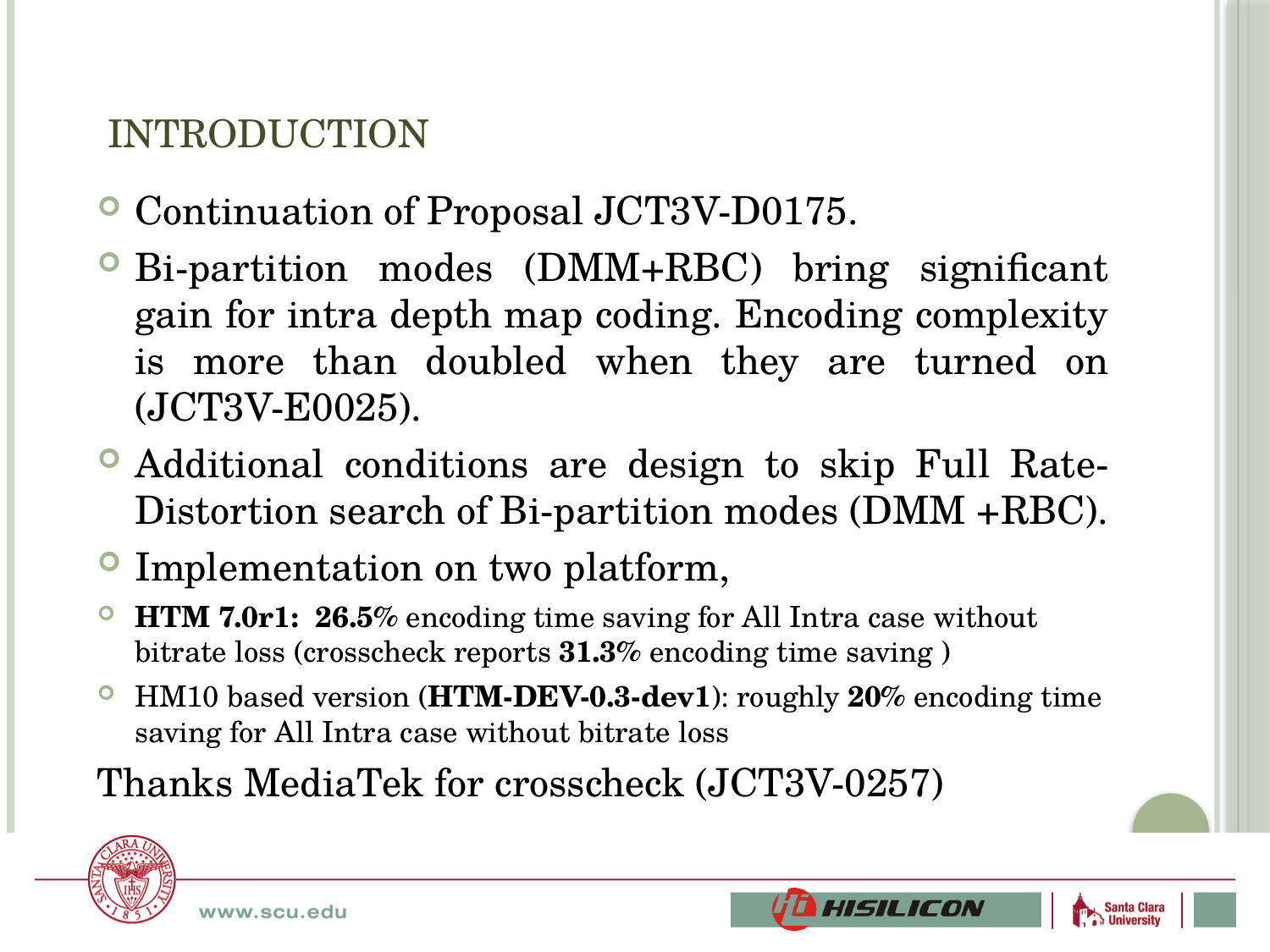

# Introduction
Continuation of Proposal JCT3V-D0175.
Bi-partition modes (DMM+RBC) bring significant gain for intra depth map coding. Encoding complexity is more than doubled when they are turned on (JCT3V-E0025).
Additional conditions are design to skip Full Rate-Distortion search of Bi-partition modes (DMM +RBC).
Implementation on two platform,
HTM 7.0r1:  26.5% encoding time saving for All Intra case without bitrate loss (crosscheck reports 31.3% encoding time saving )
HM10 based version (HTM-DEV-0.3-dev1): roughly 20% encoding time saving for All Intra case without bitrate loss
Thanks MediaTek for crosscheck (JCT3V-0257)